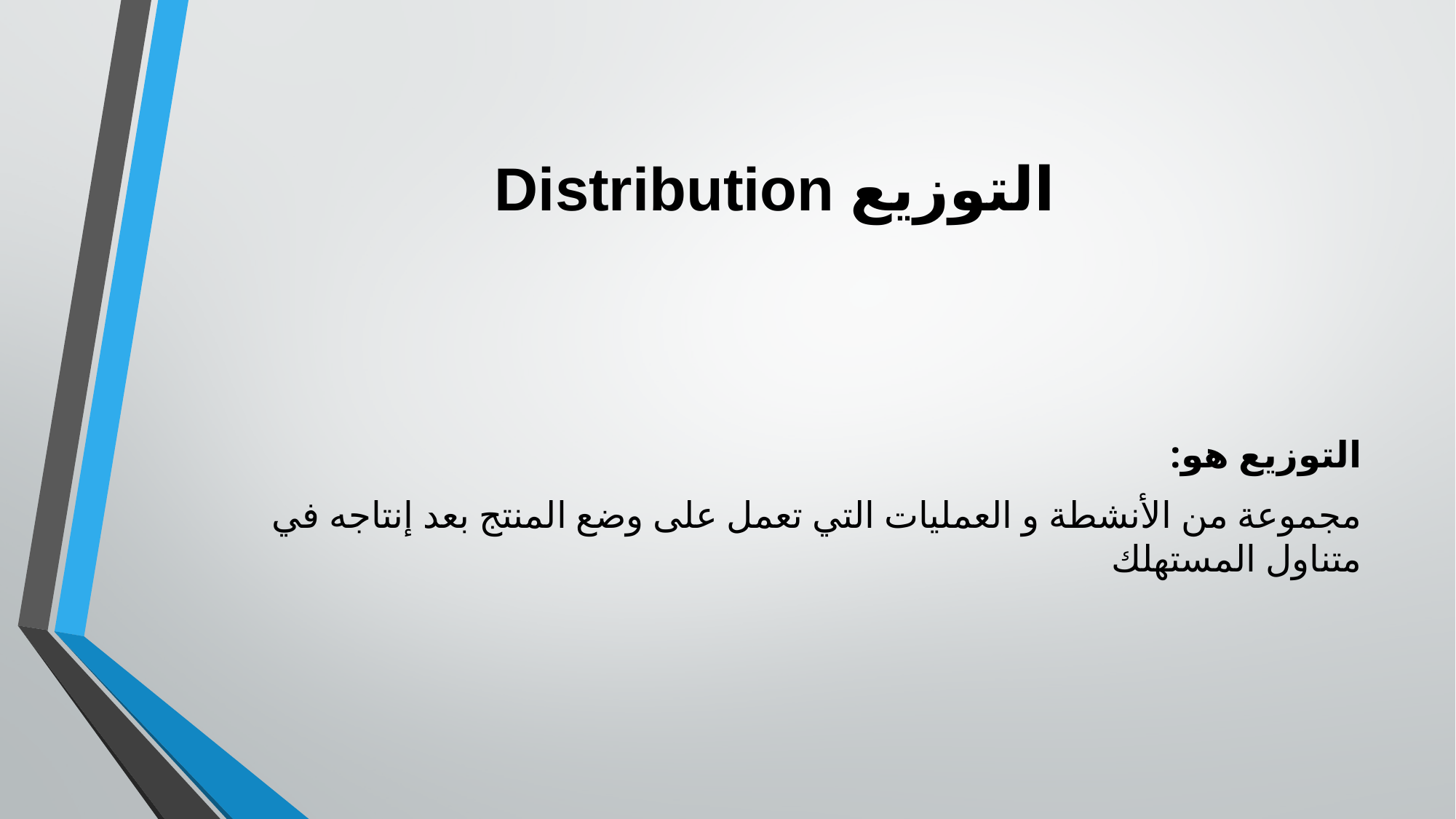

# التوزيع Distribution
التوزيع هو:
مجموعة من الأنشطة و العمليات التي تعمل على وضع المنتج بعد إنتاجه في متناول المستهلك